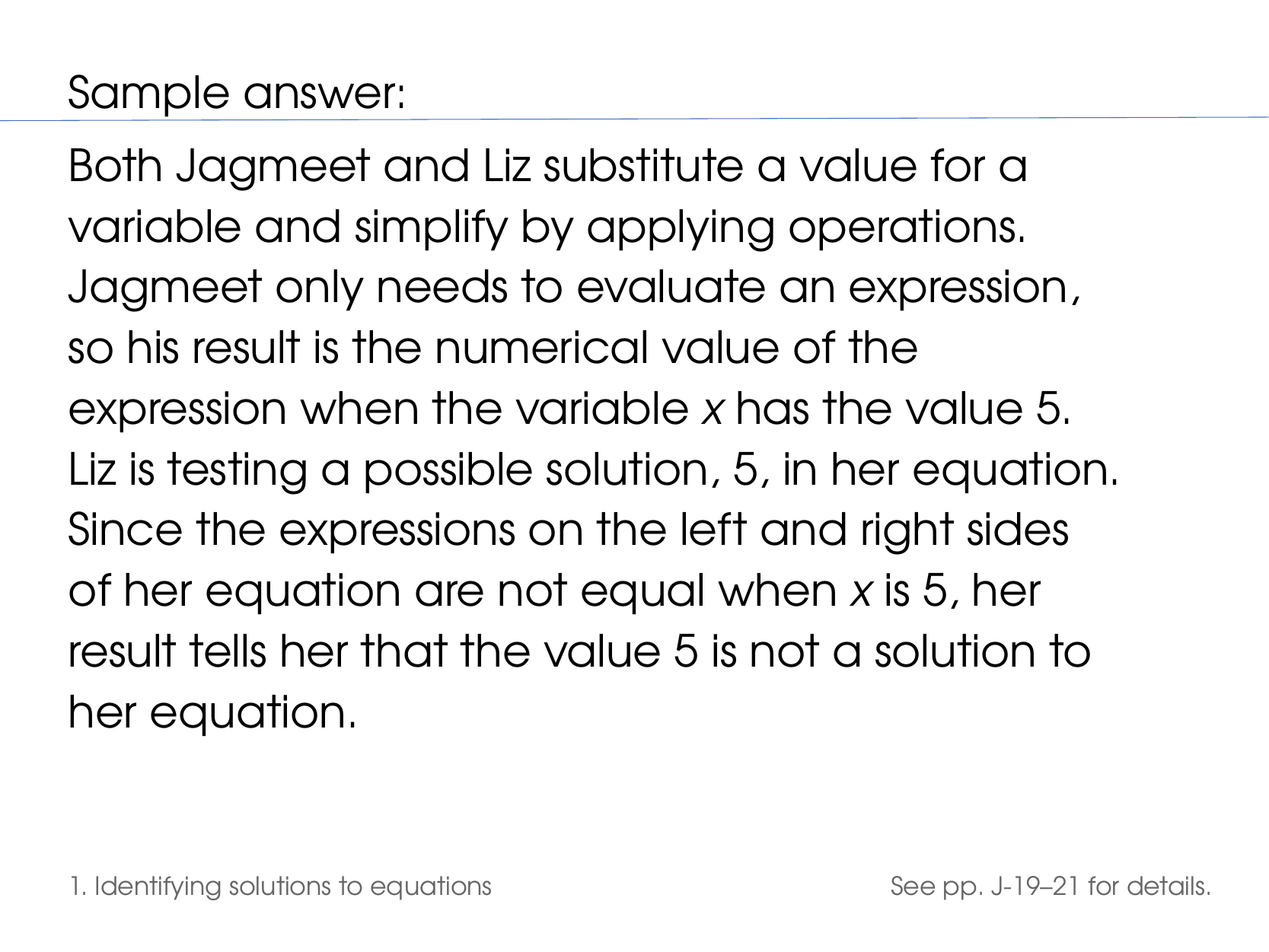

Sample answer:
Both Jagmeet and Liz substitute a value for a variable and simplify by applying operations. Jagmeet only needs to evaluate an expression,
​so his result is the numerical value of the
expression when the variable x has the value 5.
​Liz is testing a possible solution, 5, in her equation. Since the expressions on the left and right sides
​of her equation are not equal when x is 5, her
result tells her that the value 5 is not a solution to
​her equation.
1. Identifying solutions to equations
See pp. J-19–21 for details.